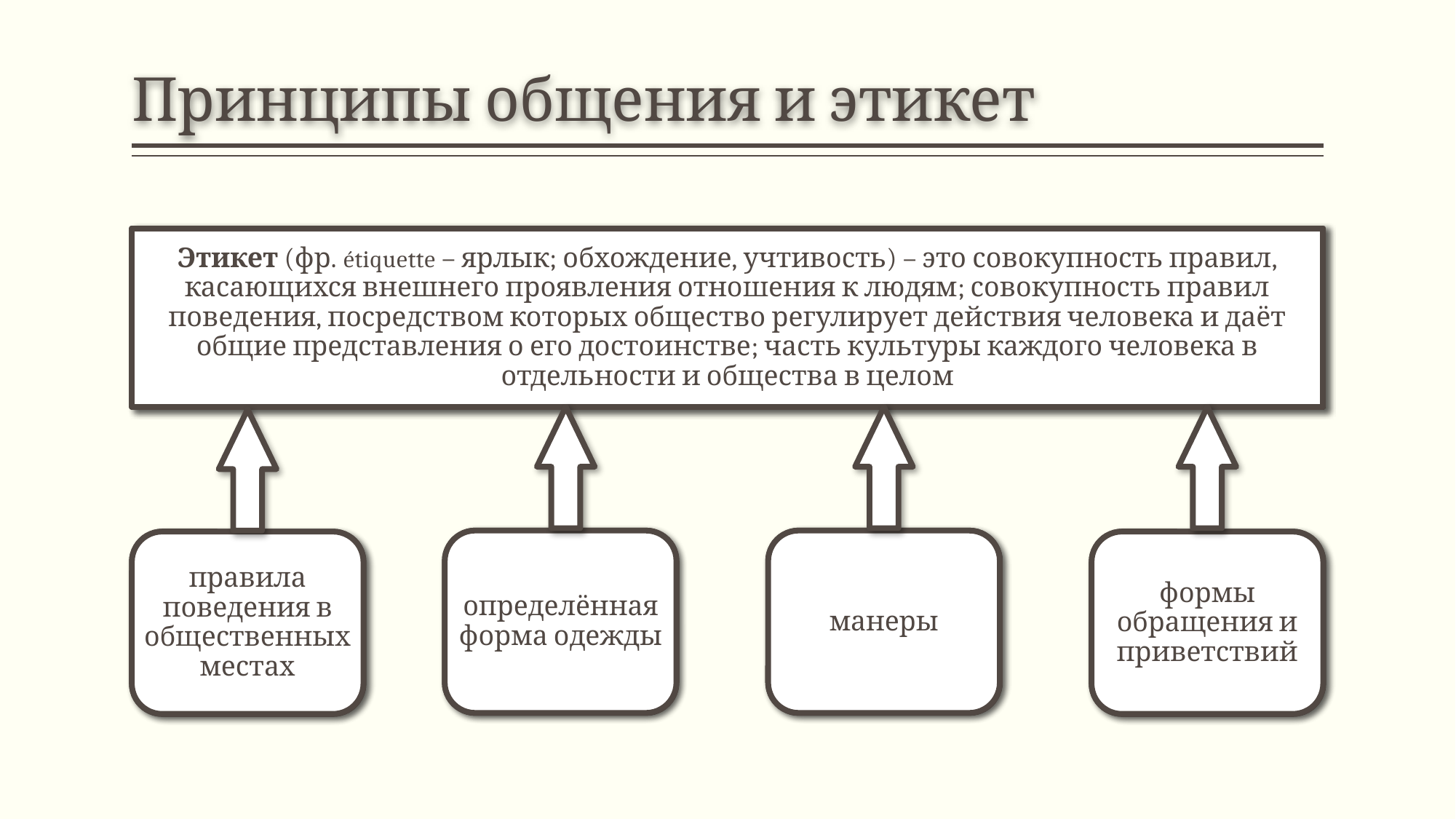

# Принципы общения и этикет

Этикет (фр. étiquette – ярлык; обхождение, учтивость) – это совокупность правил, касающихся внешнего проявления отношения к людям; совокупность правил поведения, посредством которых общество регулирует действия человека и даёт общие представления о его достоинстве; часть культуры каждого человека в отдельности и общества в целом

определённая форма одежды

манеры

правила поведения в общественных местах

формы обращения и приветствий